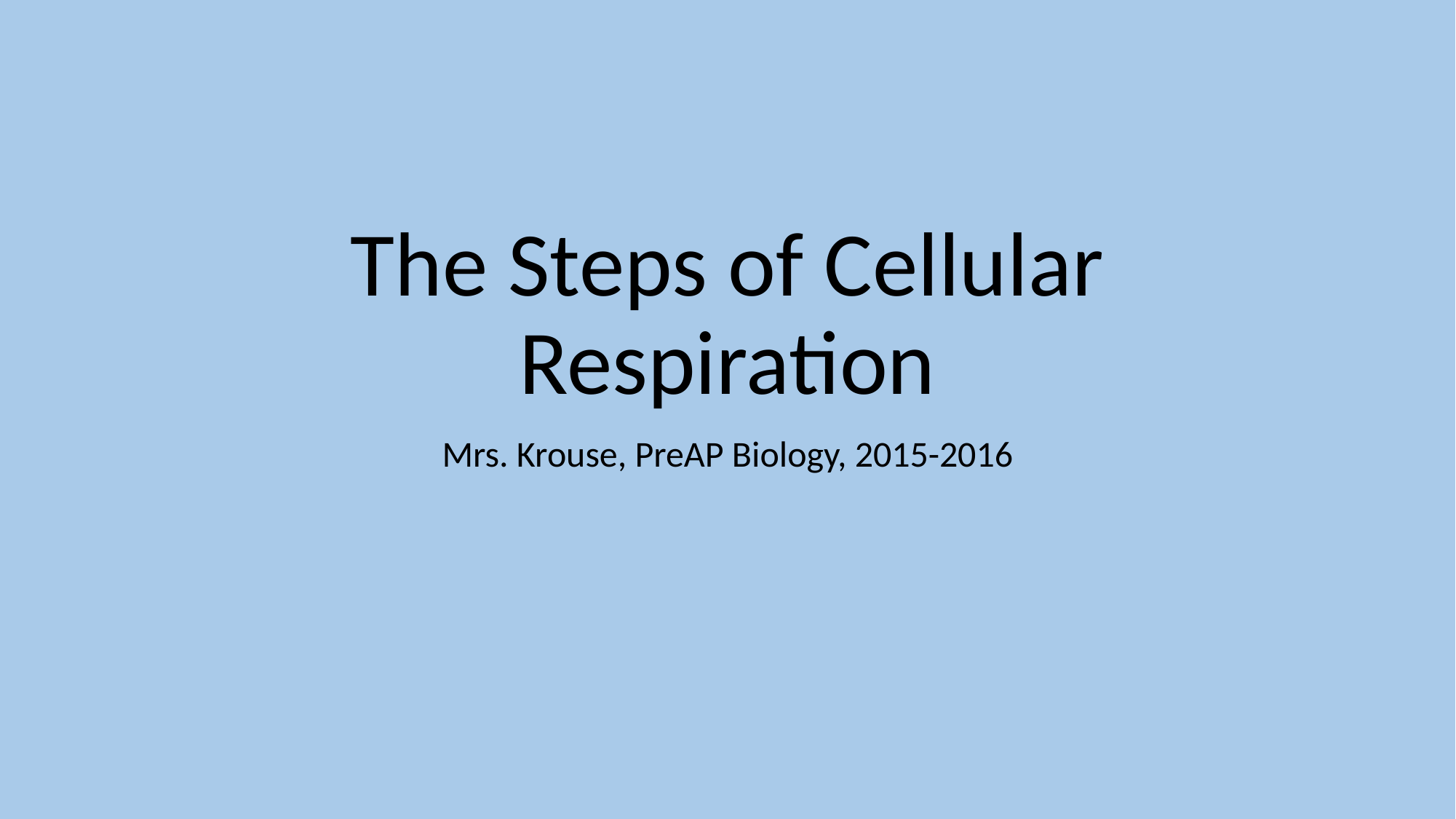

# The Steps of Cellular Respiration
Mrs. Krouse, PreAP Biology, 2015-2016